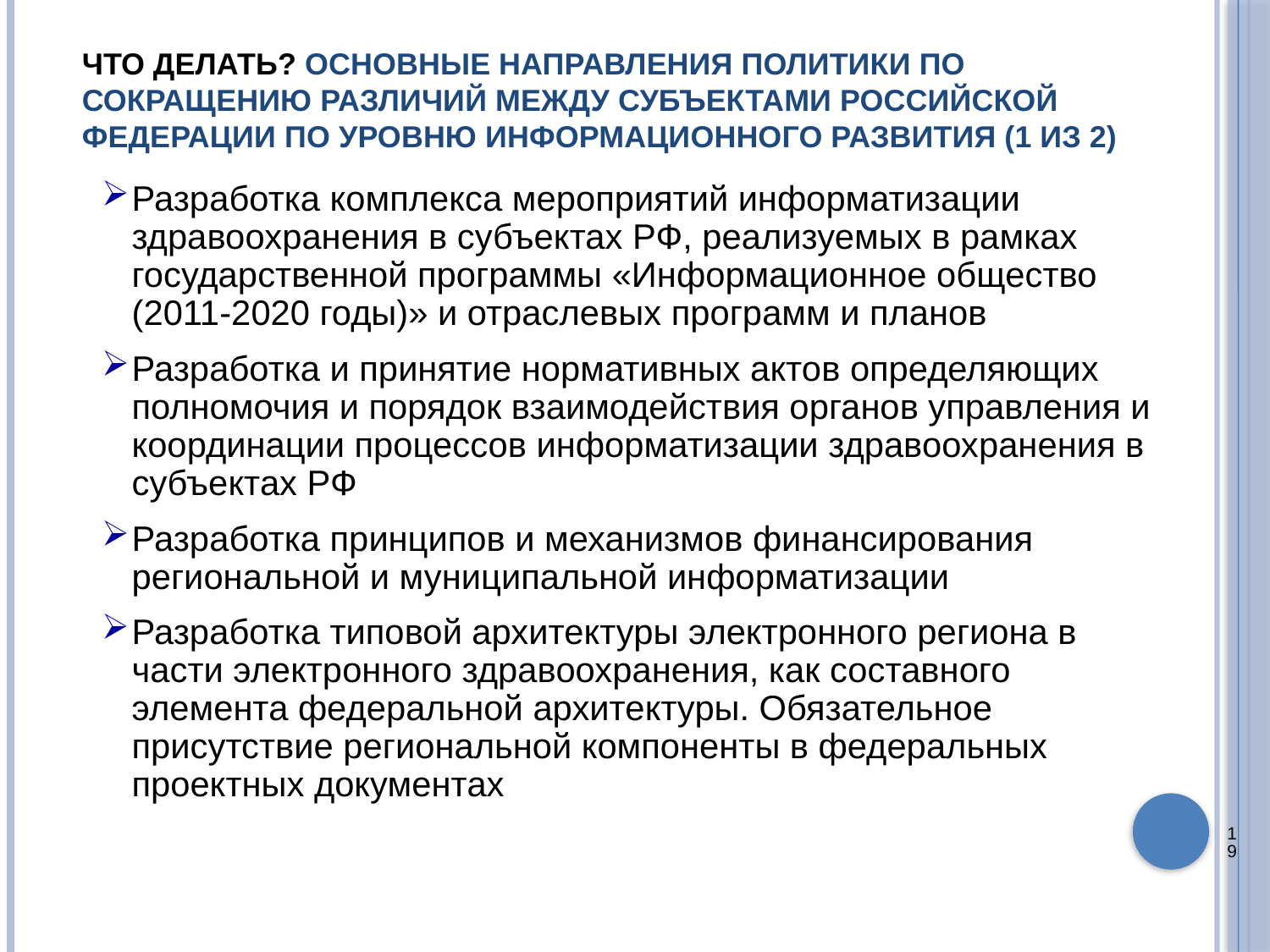

# Что делать? Основные направления политики по сокращению различий между субъектами Российской Федерации по уровню информационного развития (1 из 2)
Разработка комплекса мероприятий информатизации здравоохранения в субъектах РФ, реализуемых в рамках государственной программы «Информационное общество (2011-2020 годы)» и отраслевых программ и планов
Разработка и принятие нормативных актов определяющих полномочия и порядок взаимодействия органов управления и координации процессов информатизации здравоохранения в субъектах РФ
Разработка принципов и механизмов финансирования региональной и муниципальной информатизации
Разработка типовой архитектуры электронного региона в части электронного здравоохранения, как составного элемента федеральной архитектуры. Обязательное присутствие региональной компоненты в федеральных проектных документах

19